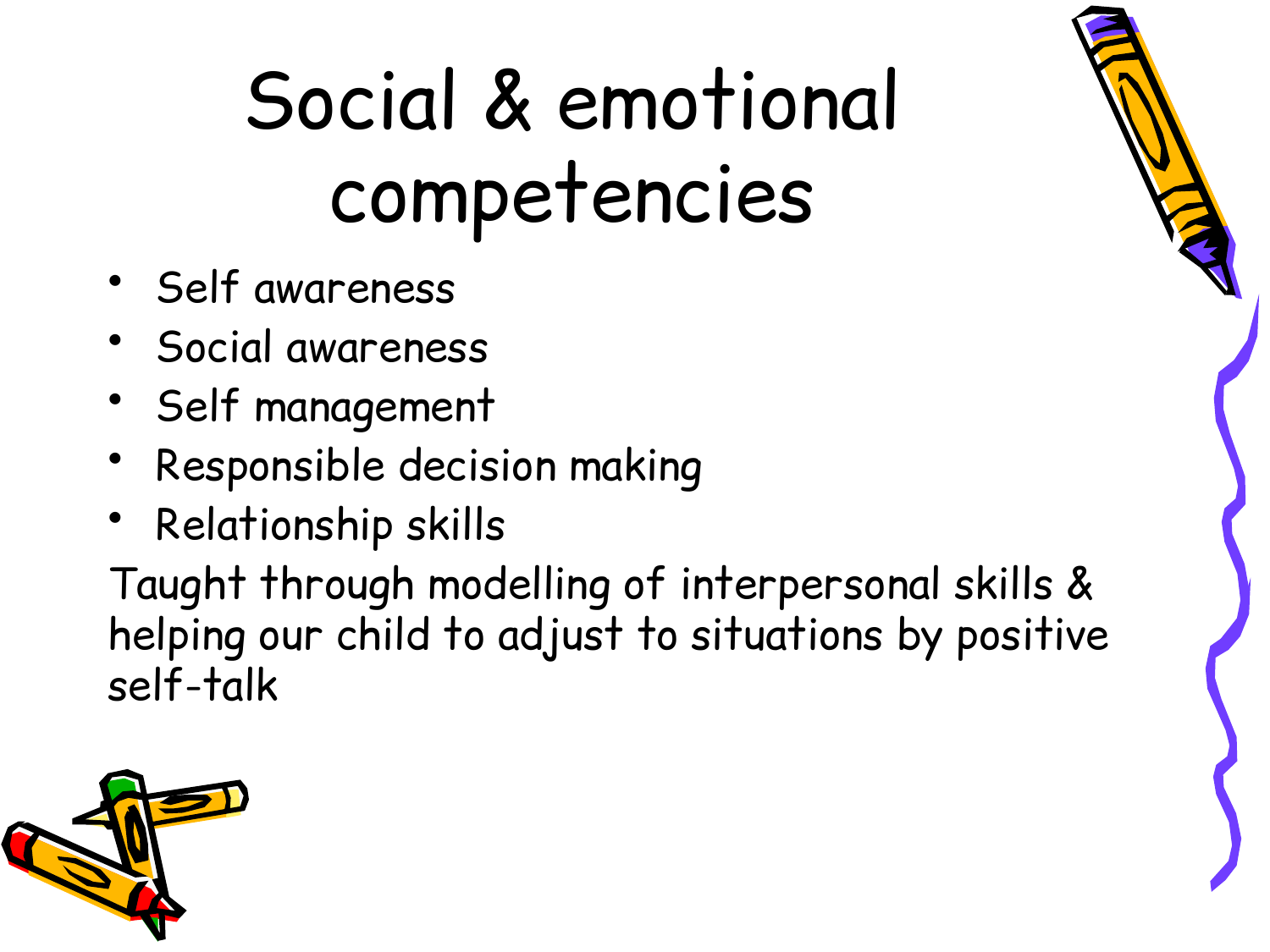

# Social & emotional competencies
Self awareness
Social awareness
Self management
Responsible decision making
Relationship skills
Taught through modelling of interpersonal skills & helping our child to adjust to situations by positive self-talk